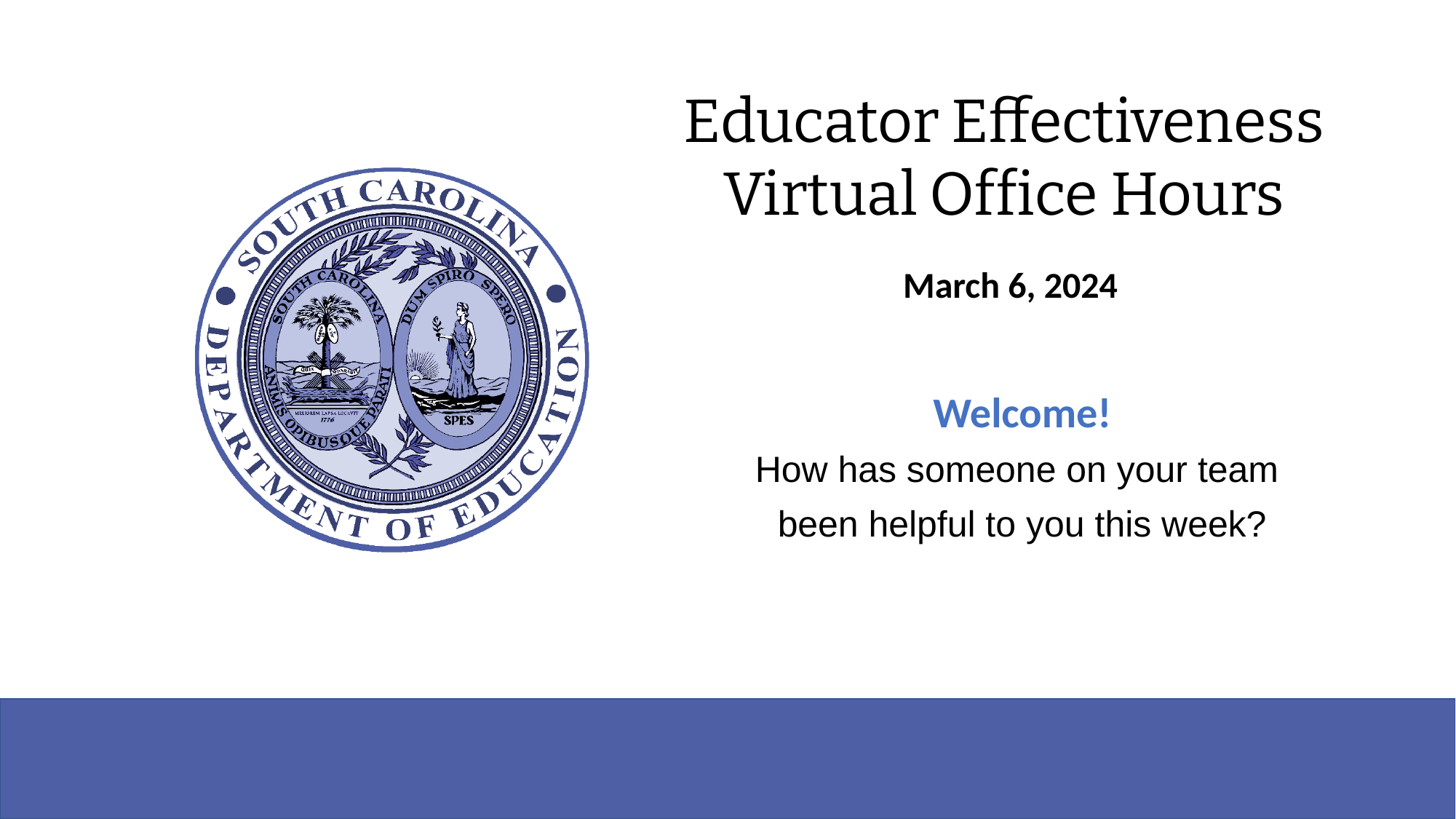

# Educator Effectiveness Virtual Office Hours
March 6, 2024

Welcome!
How has someone on your team
been helpful to you this week?​
​